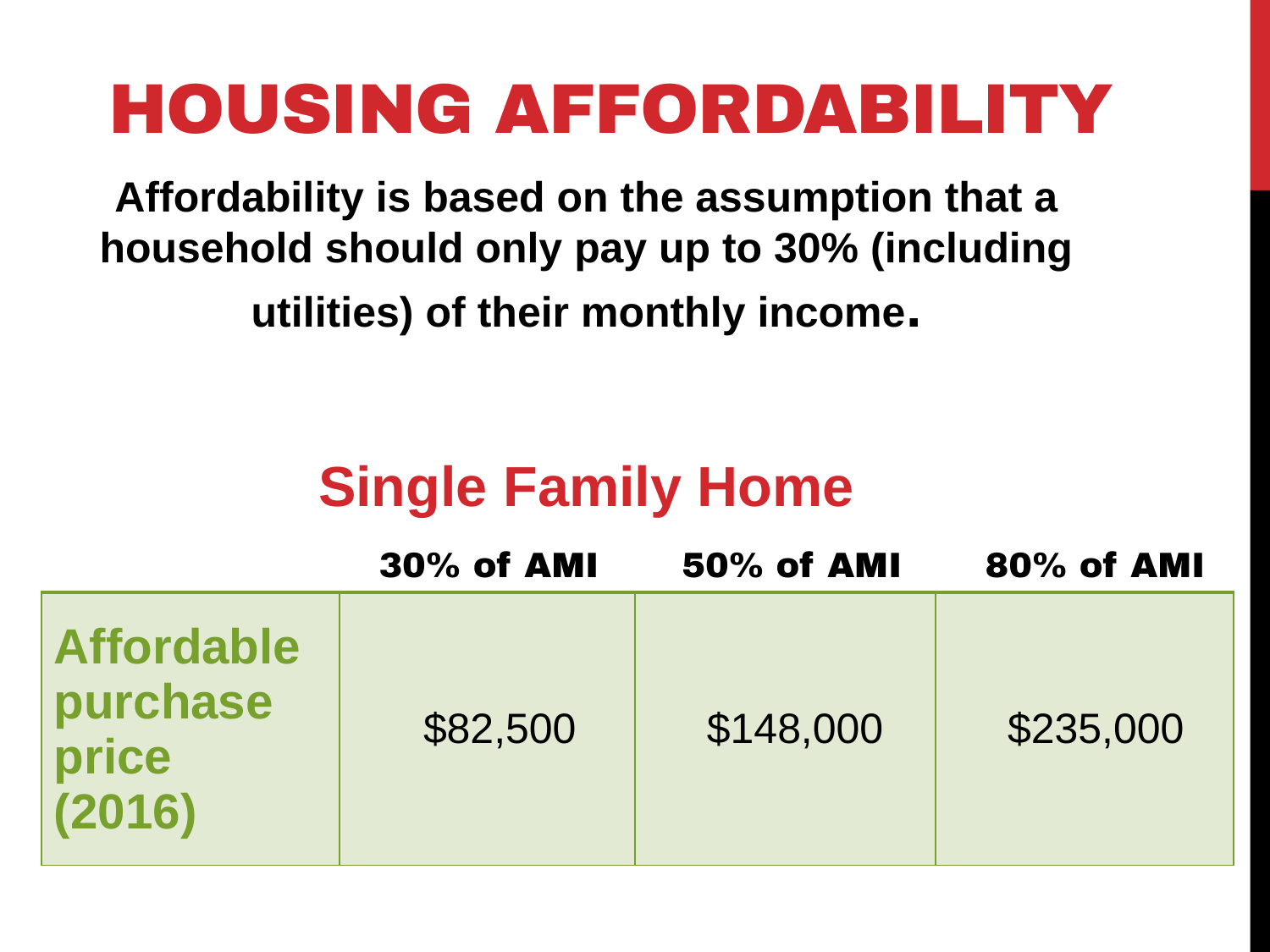

# Housing Affordability

Affordability is based on the assumption that a household should only pay up to 30% (including utilities) of their monthly income.

Single Family Home
          30% of AMI       50% of AMI       80% of AMI
| Affordable purchase price (2016) | $82,500 | $148,000 | $235,000 |
| --- | --- | --- | --- |